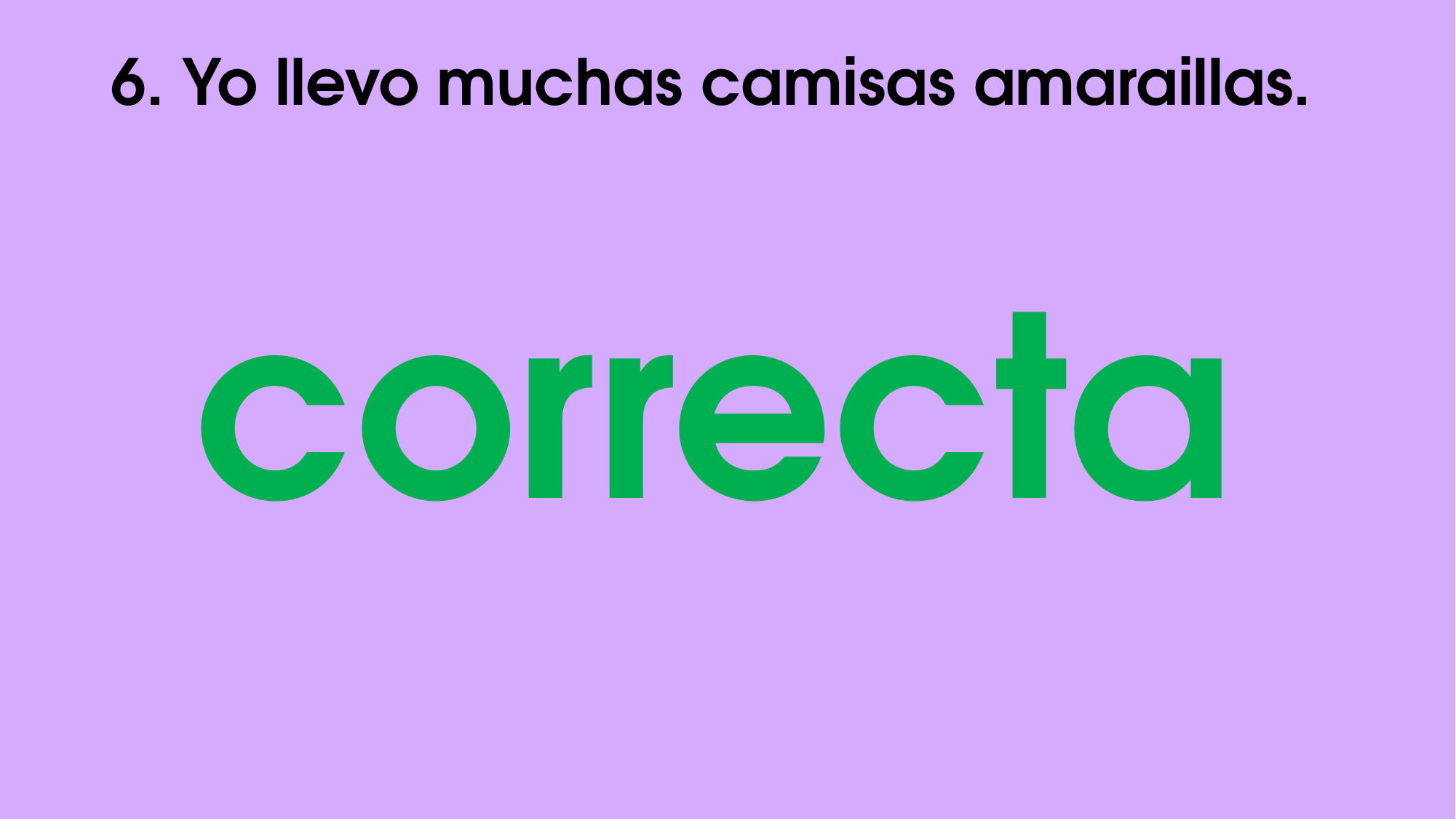

# 6. Yo llevo muchas camisas amaraillas.
correcta